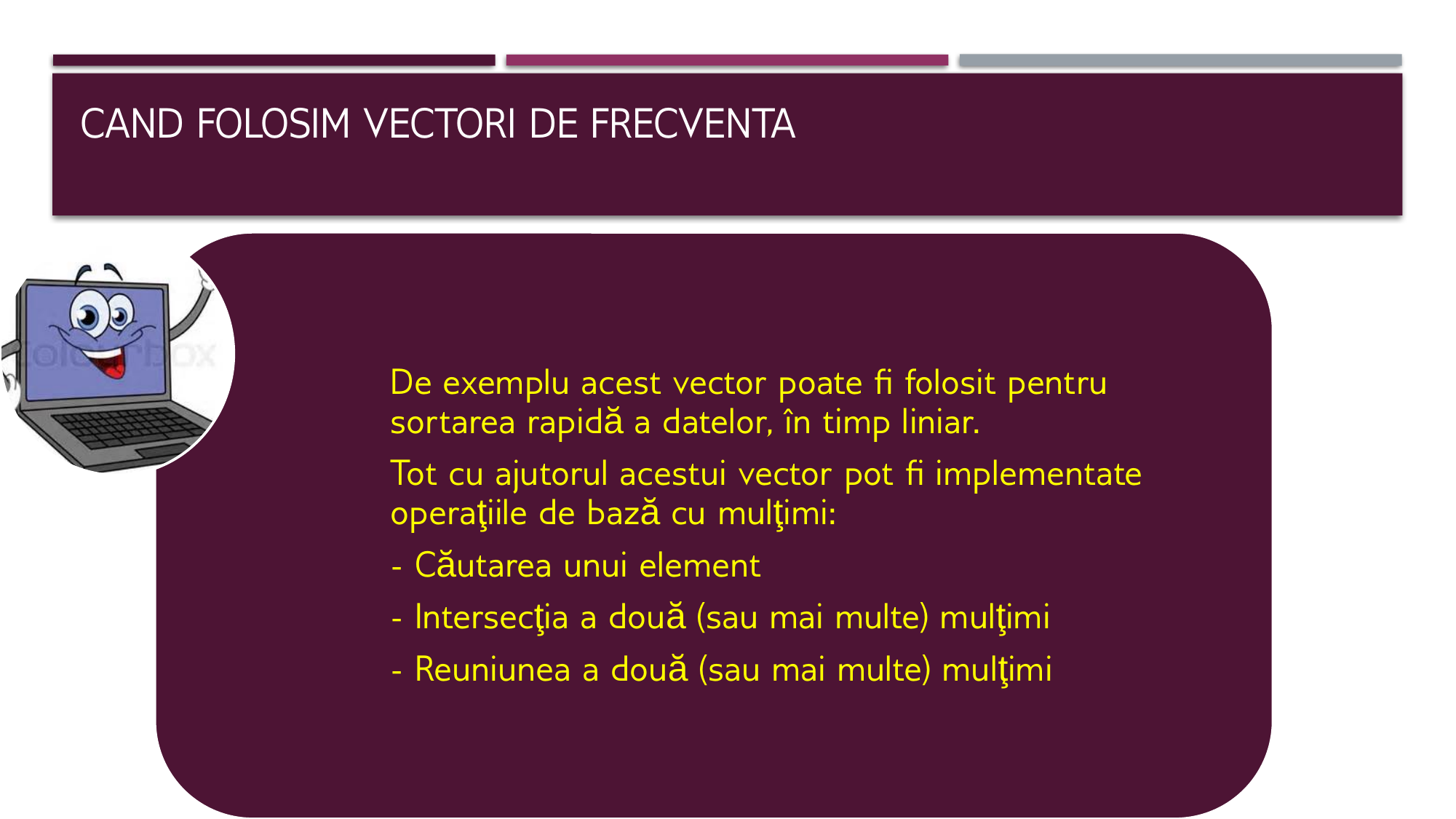

# Cand folosim vectori de frecventa
De exemplu acest vector poate fi folosit pentru sortarea rapidă a datelor, în timp liniar.
Tot cu ajutorul acestui vector pot fi implementate operaţiile de bază cu mulţimi:
- Căutarea unui element
- Intersecţia a două (sau mai multe) mulţimi
- Reuniunea a două (sau mai multe) mulţimi